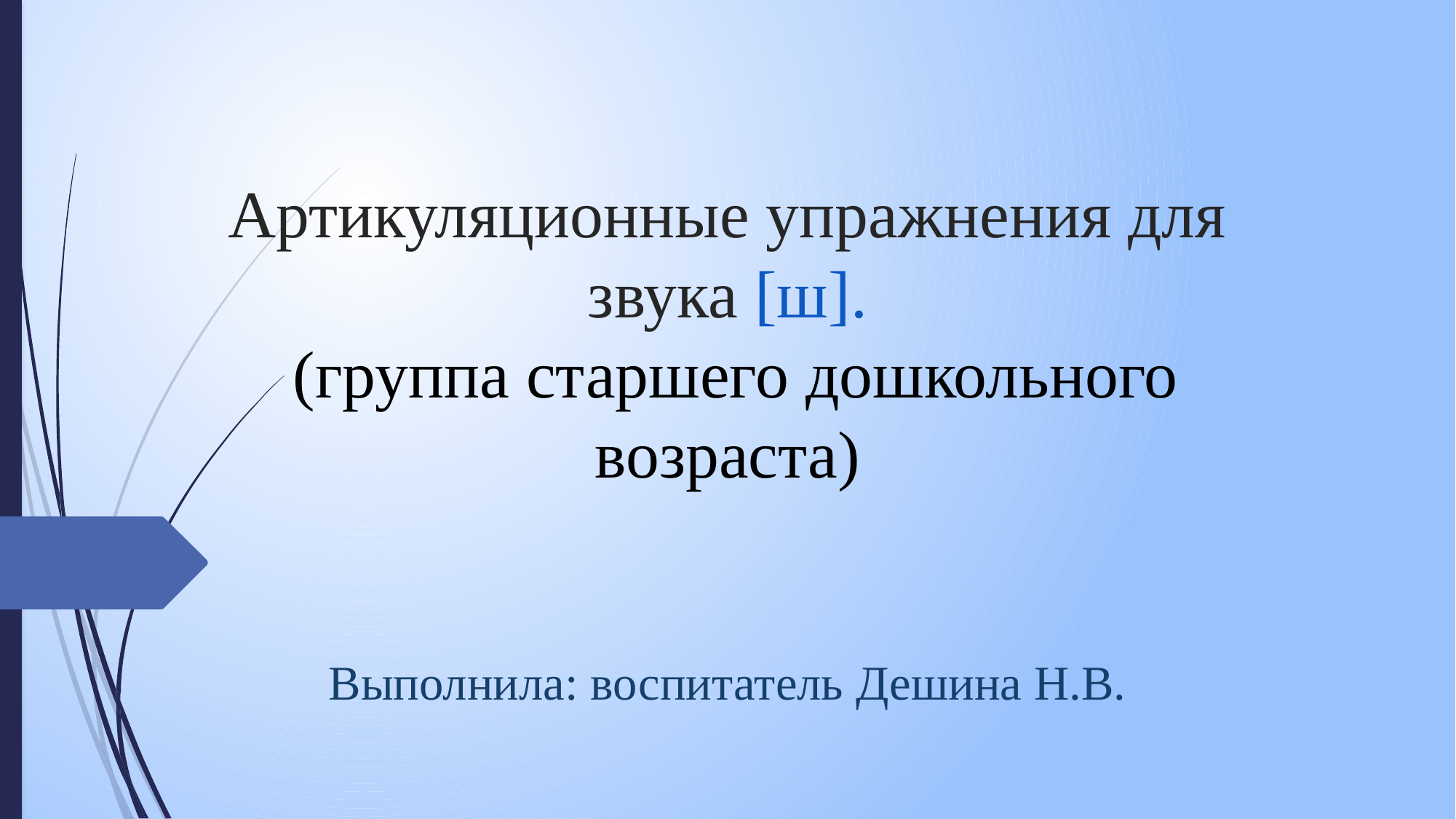

# Артикуляционные упражнения для звука [ш]. (группа старшего дошкольного возраста) Выполнила: воспитатель Дешина Н.В.